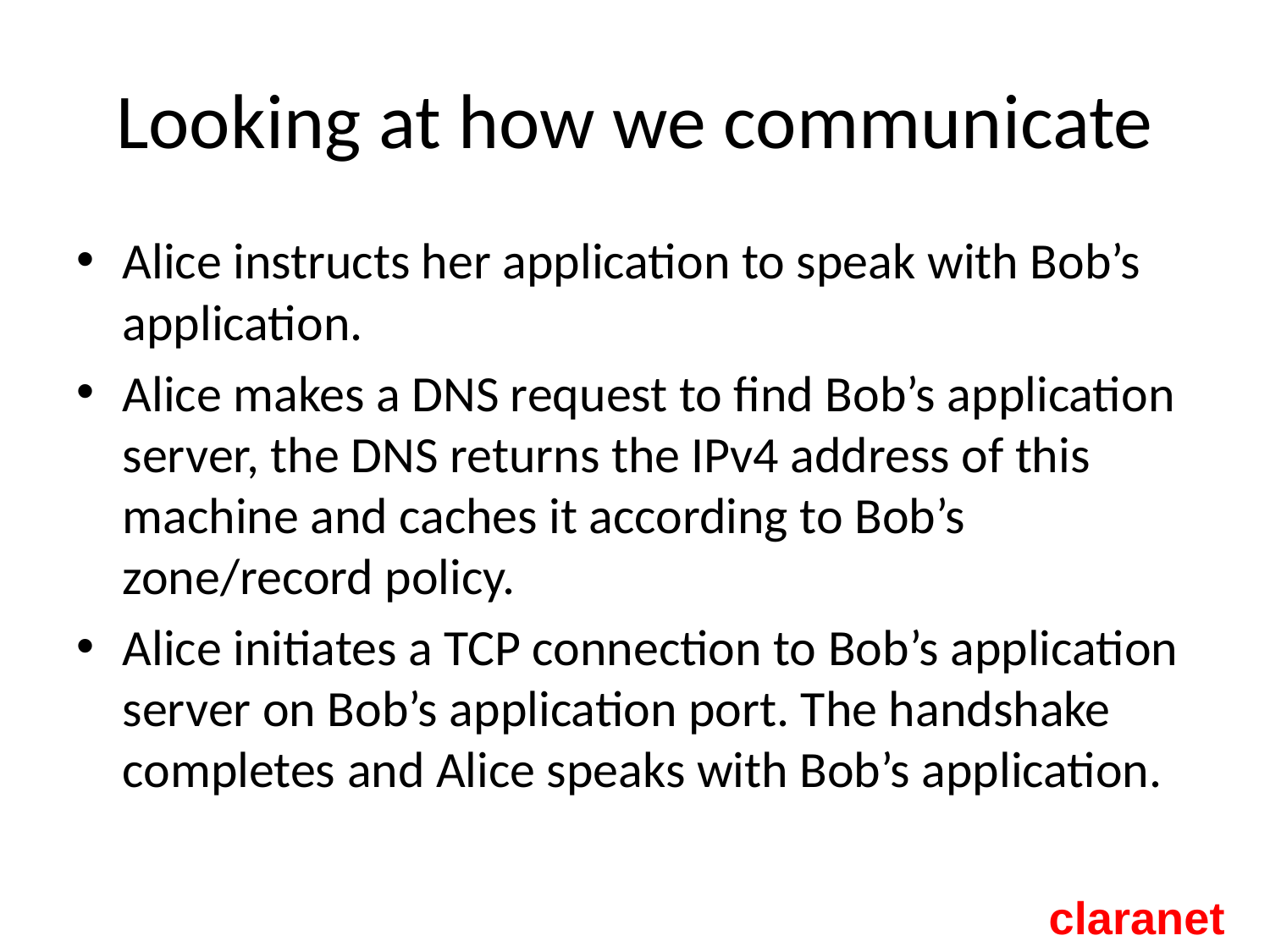

# Looking at how we communicate
Alice instructs her application to speak with Bob’s application.
Alice makes a DNS request to find Bob’s application server, the DNS returns the IPv4 address of this machine and caches it according to Bob’s zone/record policy.
Alice initiates a TCP connection to Bob’s application server on Bob’s application port. The handshake completes and Alice speaks with Bob’s application.